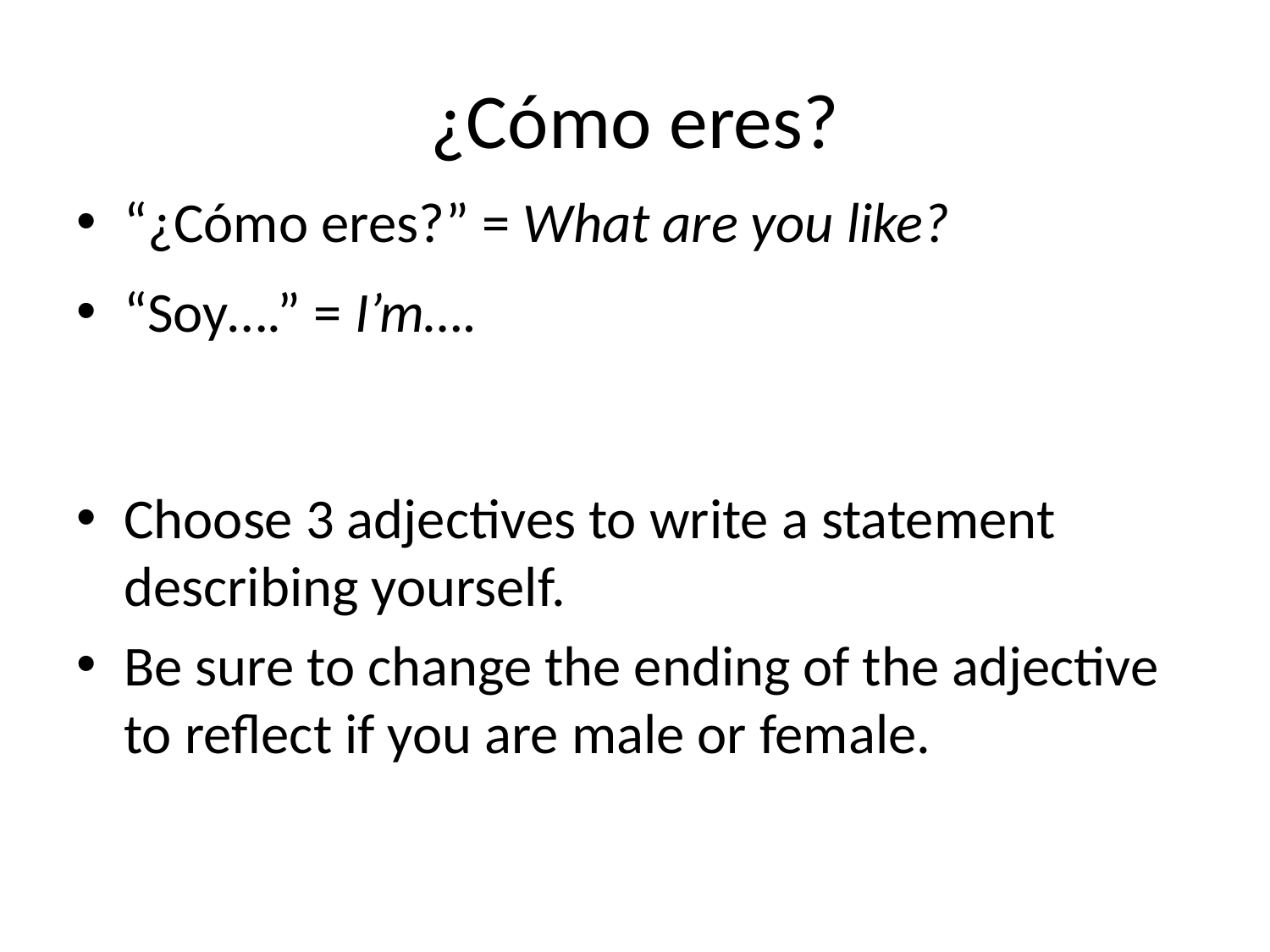

# ¿Cómo eres?
“¿Cómo eres?” = What are you like?
“Soy….” = I’m….
Choose 3 adjectives to write a statement describing yourself.
Be sure to change the ending of the adjective to reflect if you are male or female.